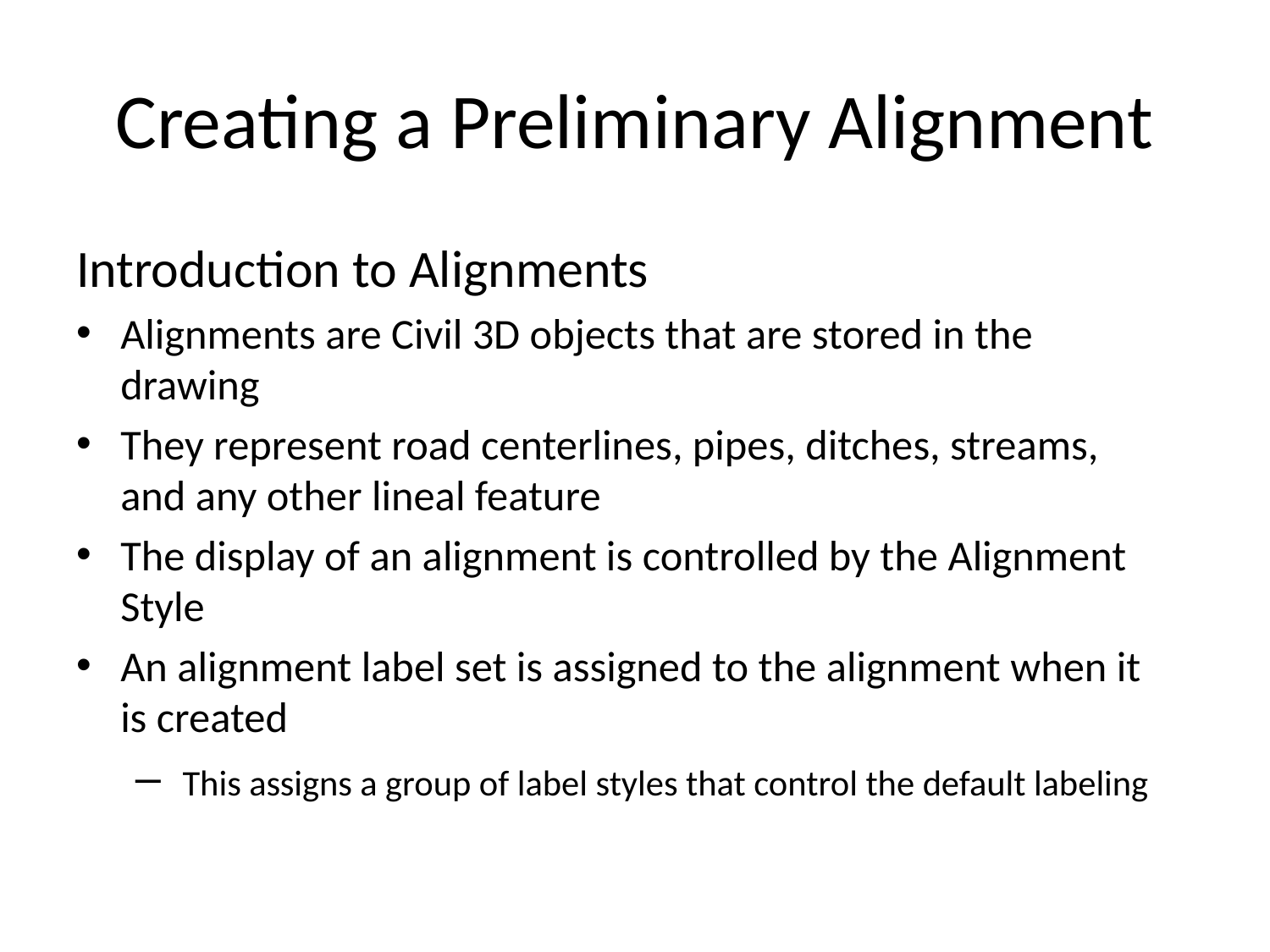

# Creating a Preliminary Alignment
Introduction to Alignments
Alignments are Civil 3D objects that are stored in the drawing
They represent road centerlines, pipes, ditches, streams, and any other lineal feature
The display of an alignment is controlled by the Alignment Style
An alignment label set is assigned to the alignment when it is created
 This assigns a group of label styles that control the default labeling